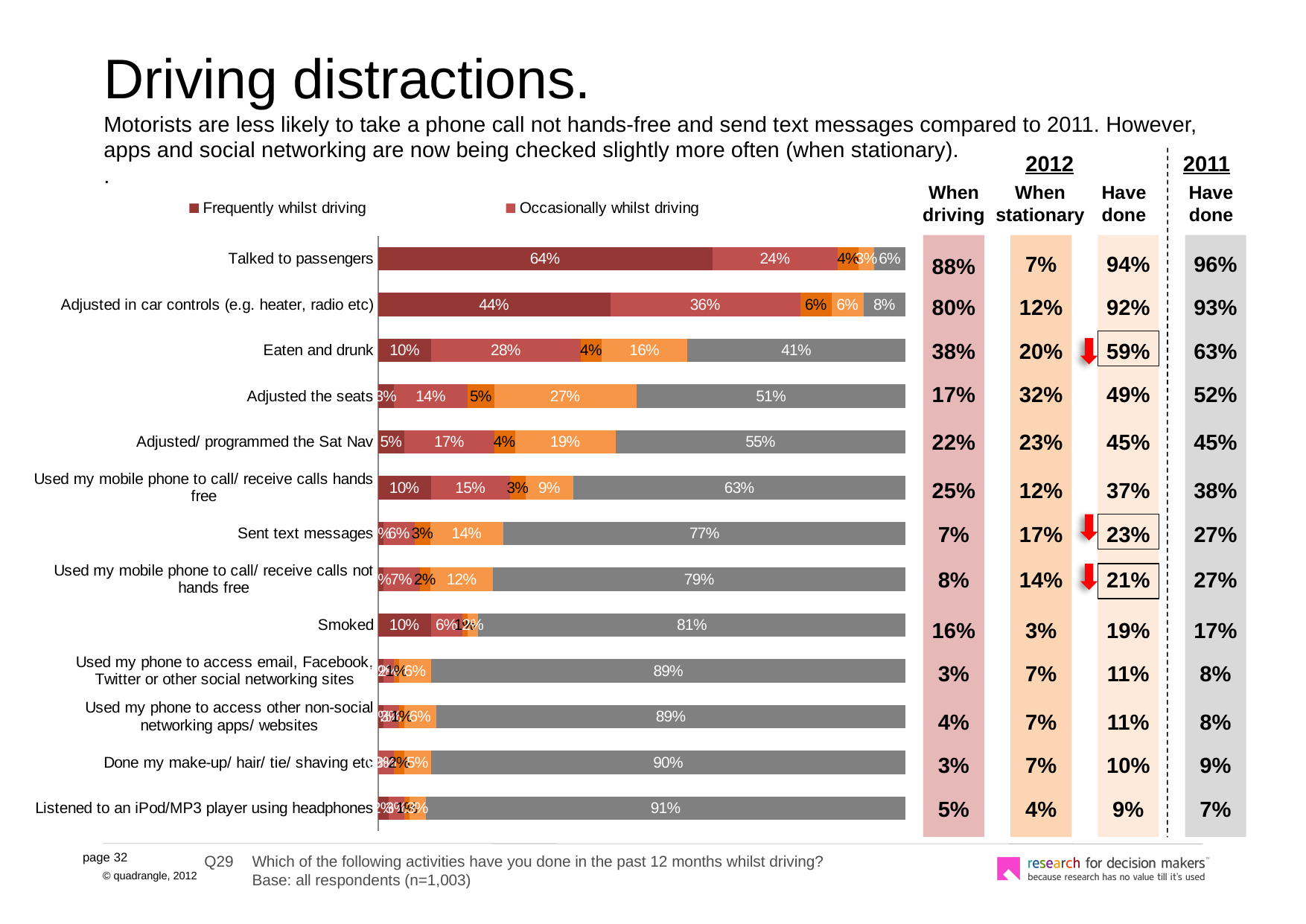

# Driving distractions. Motorists are less likely to take a phone call not hands-free and send text messages compared to 2011. However, apps and social networking are now being checked slightly more often (when stationary). .
2012
2011

### Chart

| Category | Frequently whilst driving  | Occasionally whilst driving  | Frequently but only when stationary | Occasionally but only when stationary | I haven't done this |
|---|---|---|---|---|---|
| Talked to passengers | 0.6400000000000029 | 0.2400000000000002 | 0.04000000000000002 | 0.030000000000000002 | 0.06000000000000003 |
| Adjusted in car controls (e.g. heater, radio etc) | 0.44 | 0.3600000000000003 | 0.06000000000000003 | 0.06000000000000003 | 0.08000000000000004 |
| Eaten and drunk | 0.1 | 0.2800000000000001 | 0.04000000000000002 | 0.16 | 0.4100000000000003 |
| Adjusted the seats | 0.030000000000000002 | 0.14 | 0.05 | 0.27 | 0.51 |
| Adjusted/ programmed the Sat Nav | 0.05 | 0.17 | 0.04000000000000002 | 0.19 | 0.55 |
| Used my mobile phone to call/ receive calls hands free | 0.1 | 0.15000000000000024 | 0.030000000000000002 | 0.09000000000000002 | 0.6300000000000029 |
| Sent text messages | 0.010000000000000005 | 0.06000000000000003 | 0.030000000000000002 | 0.14 | 0.7700000000000029 |
| Used my mobile phone to call/ receive calls not hands free | 0.010000000000000005 | 0.07000000000000002 | 0.02000000000000001 | 0.12000000000000002 | 0.79 |
| Smoked | 0.1 | 0.06000000000000003 | 0.010000000000000005 | 0.02000000000000001 | 0.81 |
| Used my phone to access email, Facebook, Twitter or other social networking sites | 0.010000000000000005 | 0.02000000000000001 | 0.010000000000000005 | 0.06000000000000003 | 0.89 |
| Used my phone to access other non-social networking apps/ websites | 0.010000000000000005 | 0.030000000000000002 | 0.010000000000000005 | 0.06000000000000003 | 0.89 |
| Done my make-up/ hair/ tie/ shaving etc | 0.0 | 0.030000000000000002 | 0.02000000000000001 | 0.05 | 0.9 |
| Listened to an iPod/MP3 player using headphones | 0.02000000000000001 | 0.030000000000000002 | 0.010000000000000005 | 0.030000000000000002 | 0.91 |
When driving
When stationary
Have done
Have done

7%
94%
96%
88%
80%
12%
92%
93%
38%
20%
59%

63%

17%
32%
49%
52%
22%
23%
45%
45%
25%
12%
37%
38%
7%
17%

23%

27%
8%
14%
21%
27%

16%
3%
19%
17%
3%
7%
11%
8%
4%
7%
11%
8%
3%
7%
10%
9%
5%
4%
9%
7%

Q29	Which of the following activities have you done in the past 12 months whilst driving?
	Base: all respondents (n=1,003)